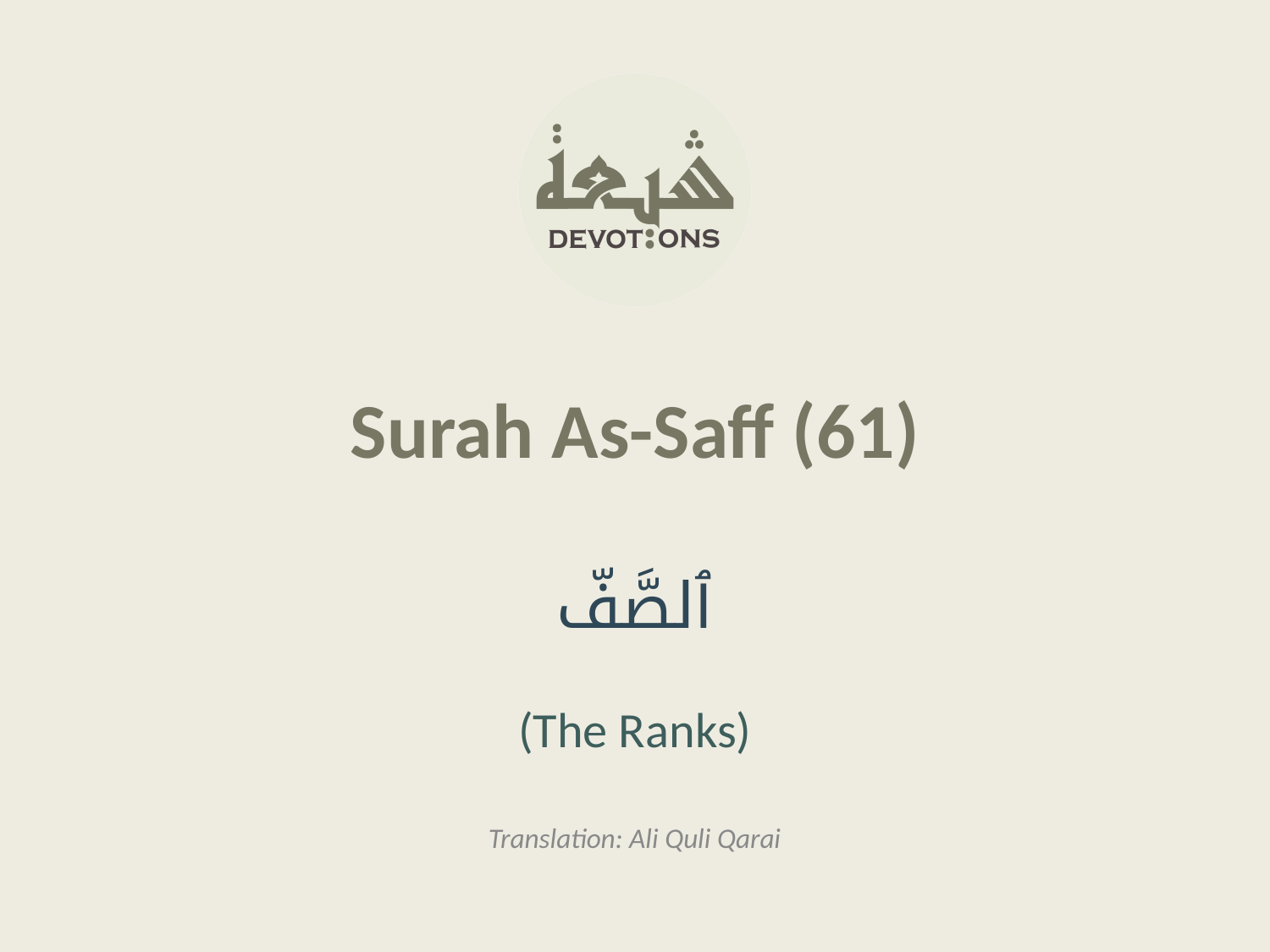

Surah As-Saff (61)
ٱلصَّفّ
(The Ranks)
Translation: Ali Quli Qarai